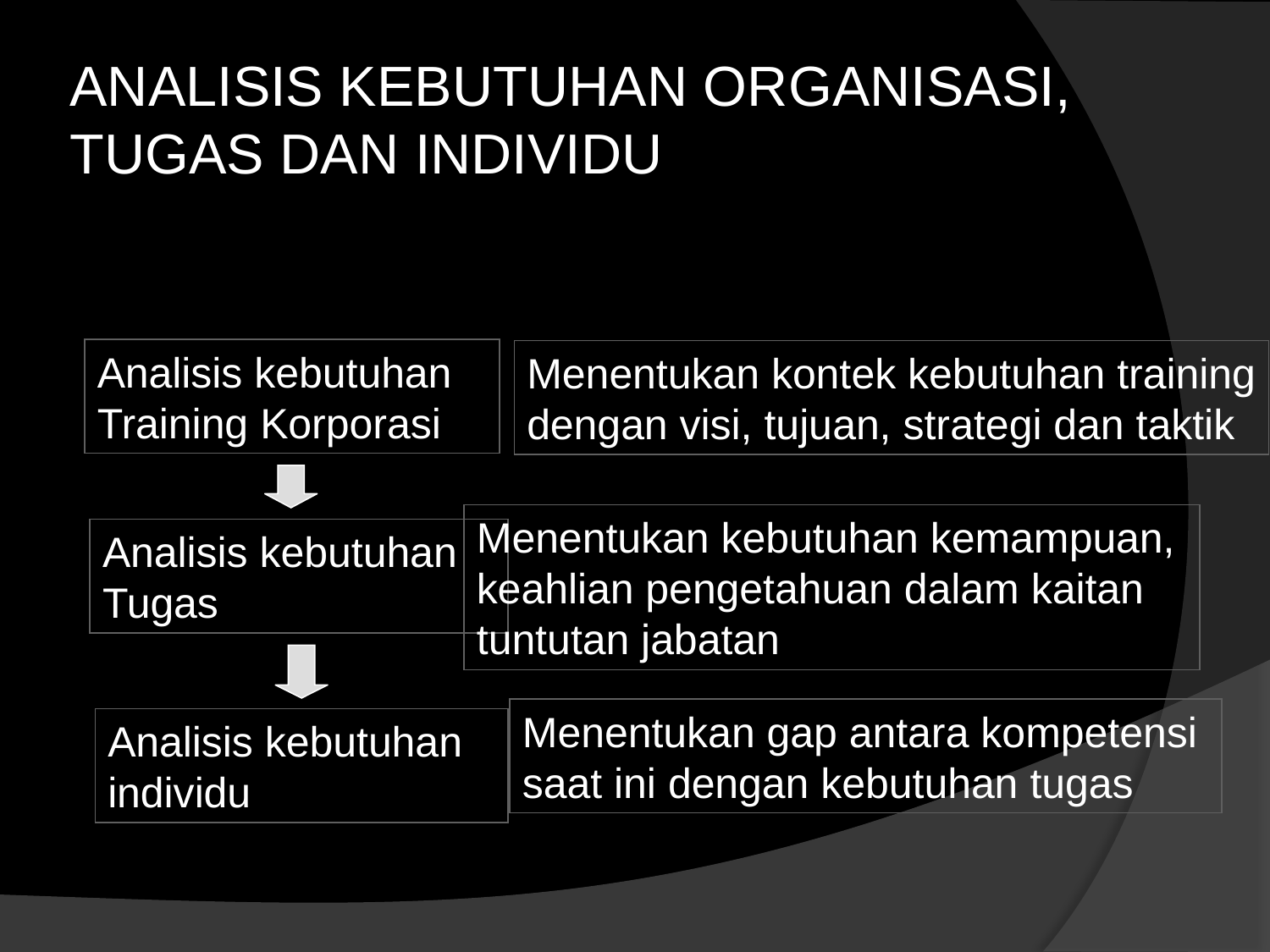

# ANALISIS KEBUTUHAN ORGANISASI, TUGAS DAN INDIVIDU

Analisis kebutuhan
Training Korporasi
Menentukan kontek kebutuhan training
dengan visi, tujuan, strategi dan taktik

Menentukan kebutuhan kemampuan,
keahlian pengetahuan dalam kaitan
tuntutan jabatan
Analisis kebutuhan Tugas

Menentukan gap antara kompetensi
saat ini dengan kebutuhan tugas
Analisis kebutuhan
individu